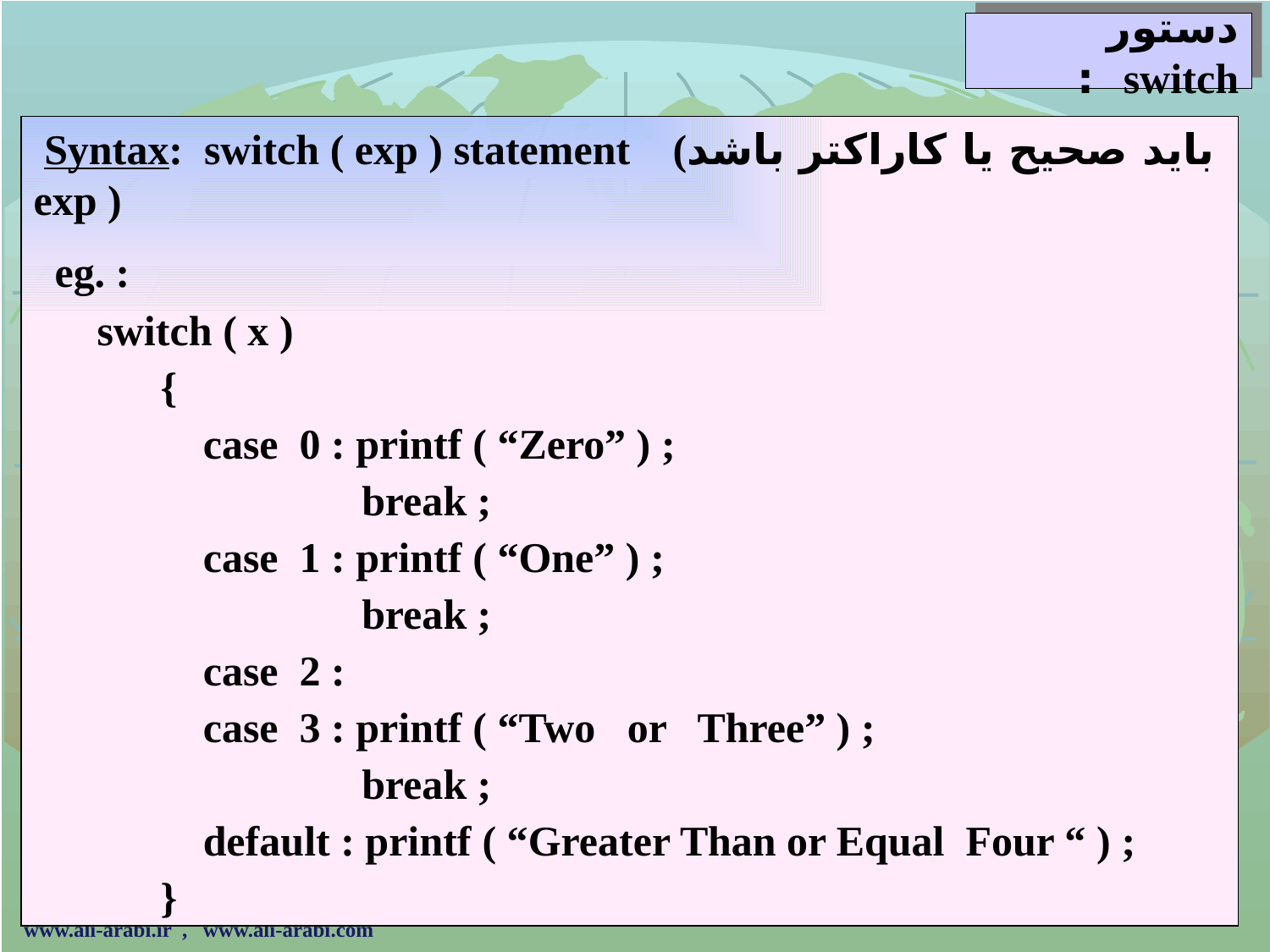

# دستور switch  :
 Syntax:  switch ( exp ) statement    (بايد صحيح يا كاراكتر باشد exp )
  eg. :
      switch ( x )
	{
 	    case  0 : printf ( “Zero” ) ;
		       break ;
 	    case  1 : printf ( “One” ) ;
		       break ;
	    case  2 :
	    case  3 : printf ( “Two   or   Three” ) ;
		       break ;
 	    default : printf ( “Greater Than or Equal  Four “ ) ;
	}